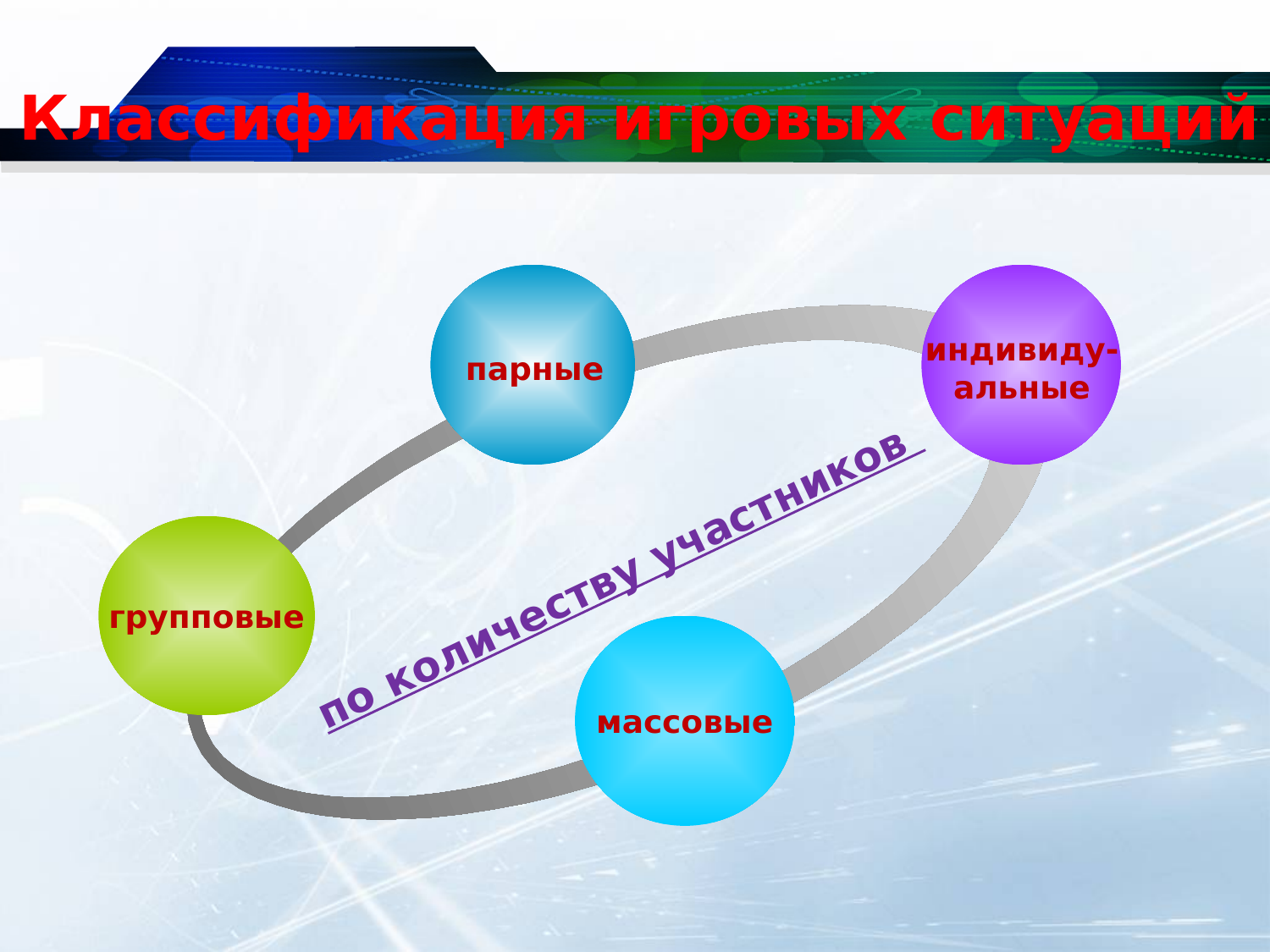

# Классификация игровых ситуаций

индивиду-
альные
парные

по количеству участников
групповые

массовые